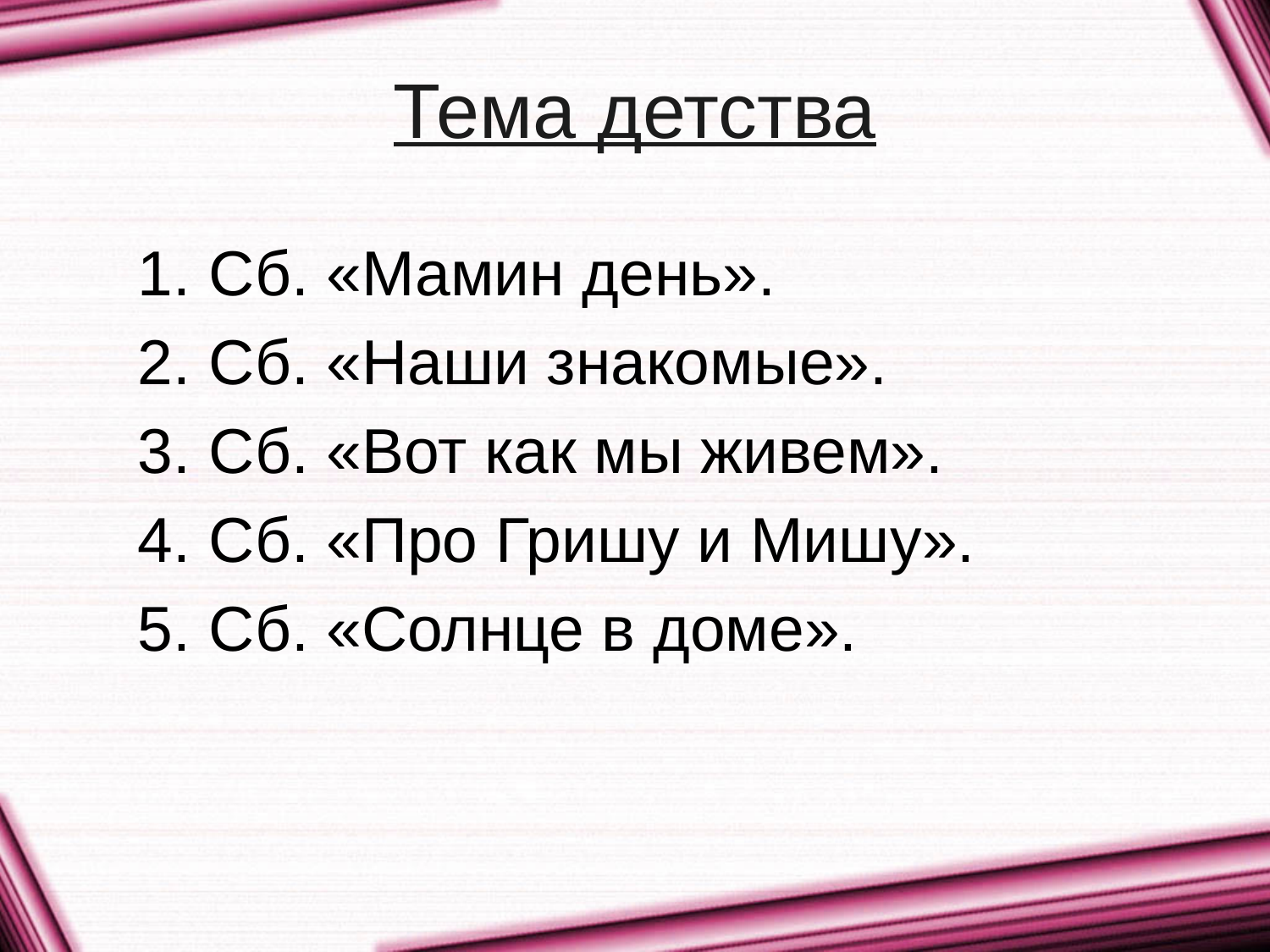

# Тема детства
Сб. «Мамин день».
Сб. «Наши знакомые».
Сб. «Вот как мы живем».
Сб. «Про Гришу и Мишу».
Сб. «Солнце в доме».